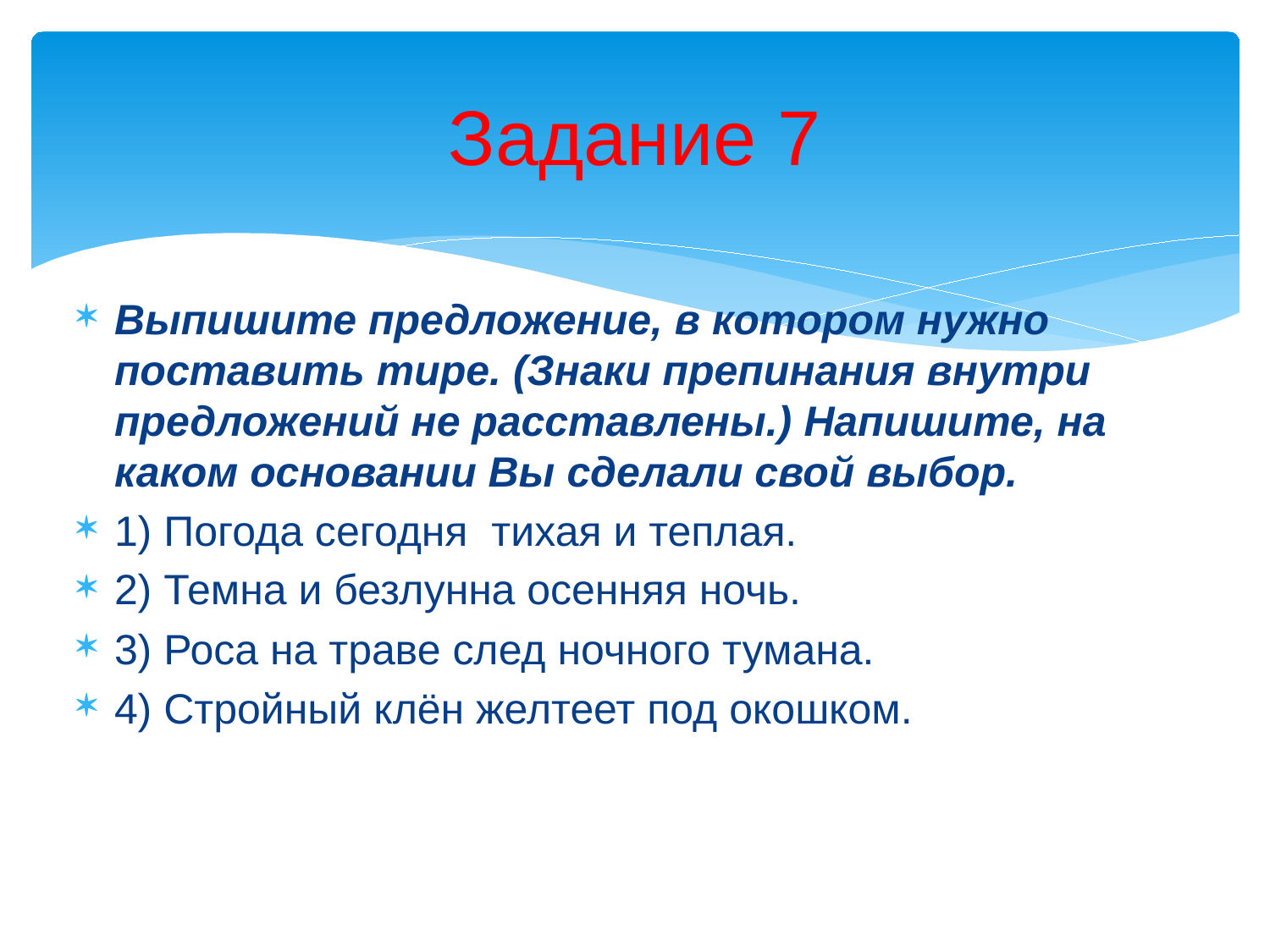

# Задание 7
Выпишите предложение, в котором нужно поставить тире. (Знаки препинания внутри предложений не расставлены.) Напишите, на каком основании Вы сделали свой выбор.
1) Погода сегодня  тихая и теплая.
2) Темна и безлунна осенняя ночь.
3) Роса на траве след ночного тумана.
4) Стройный клён желтеет под окошком.